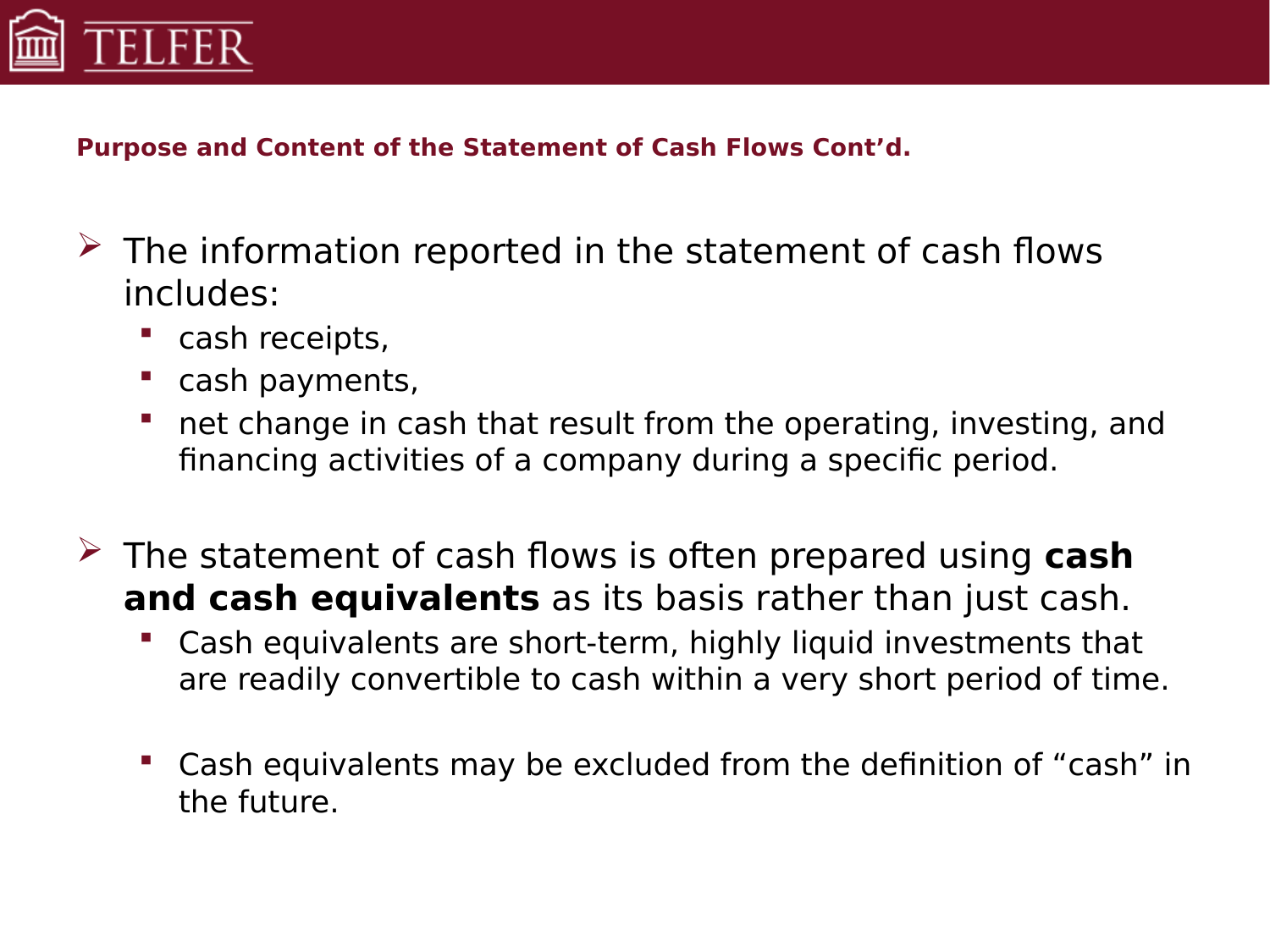

# Purpose and Content of the Statement of Cash Flows Cont’d.
The information reported in the statement of cash flows includes:
cash receipts,
cash payments,
net change in cash that result from the operating, investing, and financing activities of a company during a specific period.

The statement of cash flows is often prepared using cash and cash equivalents as its basis rather than just cash.
Cash equivalents are short-term, highly liquid investments that are readily convertible to cash within a very short period of time.

Cash equivalents may be excluded from the definition of “cash” in the future.